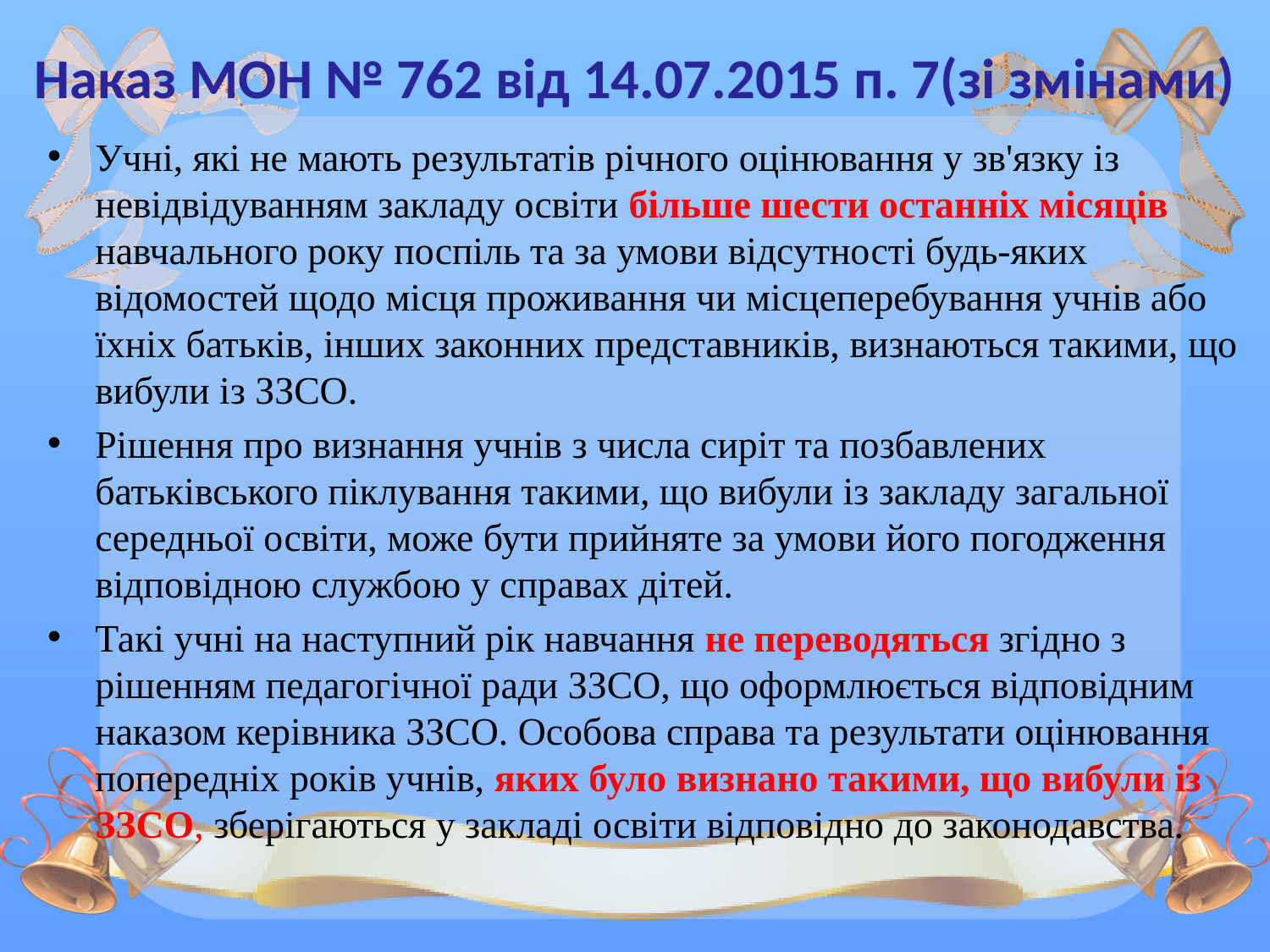

# Наказ МОН № 762 від 14.07.2015 п. 7(зі змінами)
Учні, які не мають результатів річного оцінювання у зв'язку із невідвідуванням закладу освіти більше шести останніх місяців навчального року поспіль та за умови відсутності будь-яких відомостей щодо місця проживання чи місцеперебування учнів або їхніх батьків, інших законних представників, визнаються такими, що вибули із ЗЗСО.
Рішення про визнання учнів з числа сиріт та позбавлених батьківського піклування такими, що вибули із закладу загальної середньої освіти, може бути прийняте за умови його погодження відповідною службою у справах дітей.
Такі учні на наступний рік навчання не переводяться згідно з рішенням педагогічної ради ЗЗСО, що оформлюється відповідним наказом керівника ЗЗСО. Особова справа та результати оцінювання  попередніх років учнів, яких було визнано такими, що вибули із ЗЗСО, зберігаються у закладі освіти відповідно до законодавства.